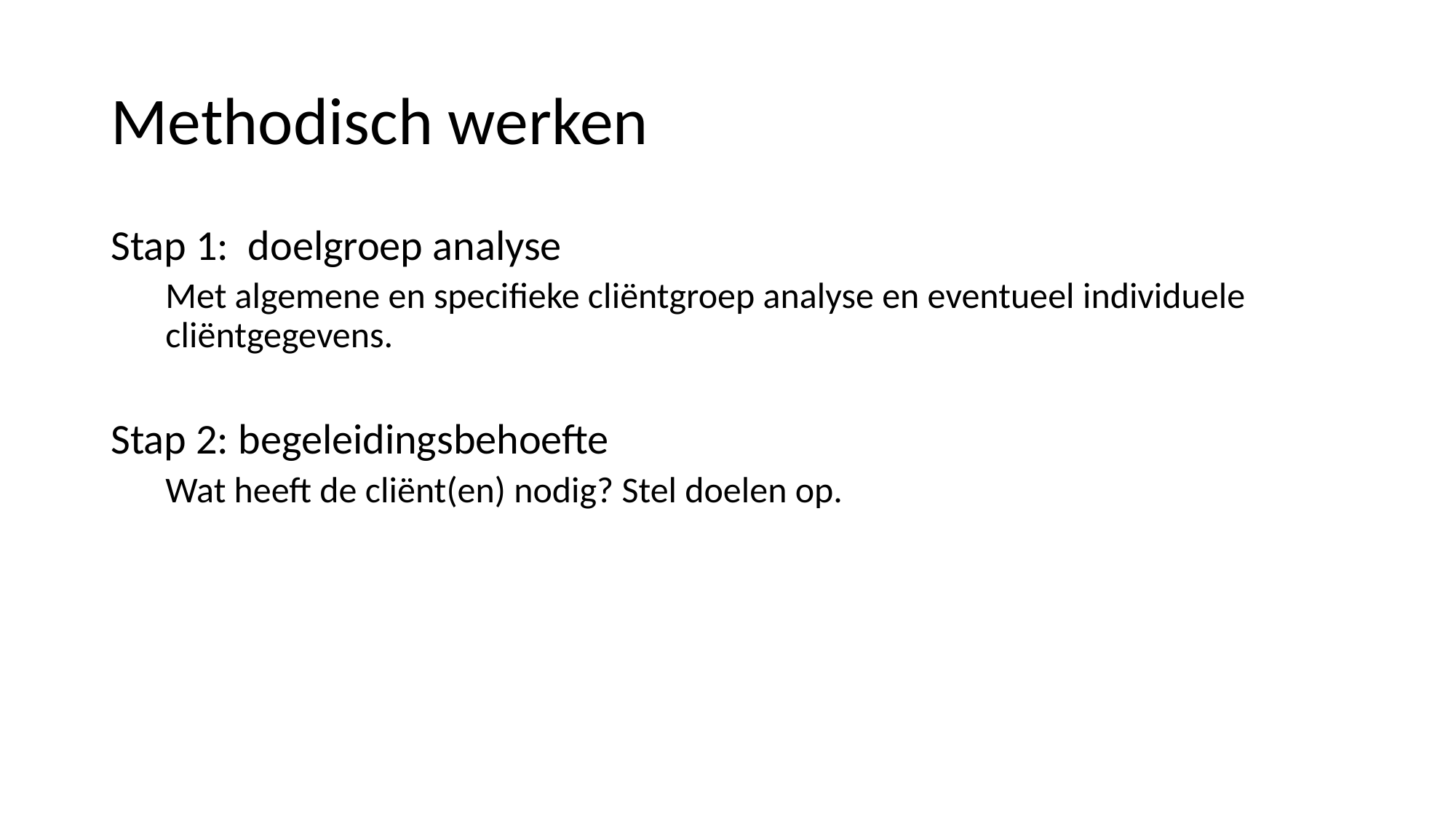

# Methodisch werken
Stap 1:  doelgroep analyse
Met algemene en specifieke cliëntgroep analyse en eventueel individuele cliëntgegevens.

Stap 2: begeleidingsbehoefte
Wat heeft de cliënt(en) nodig? Stel doelen op.